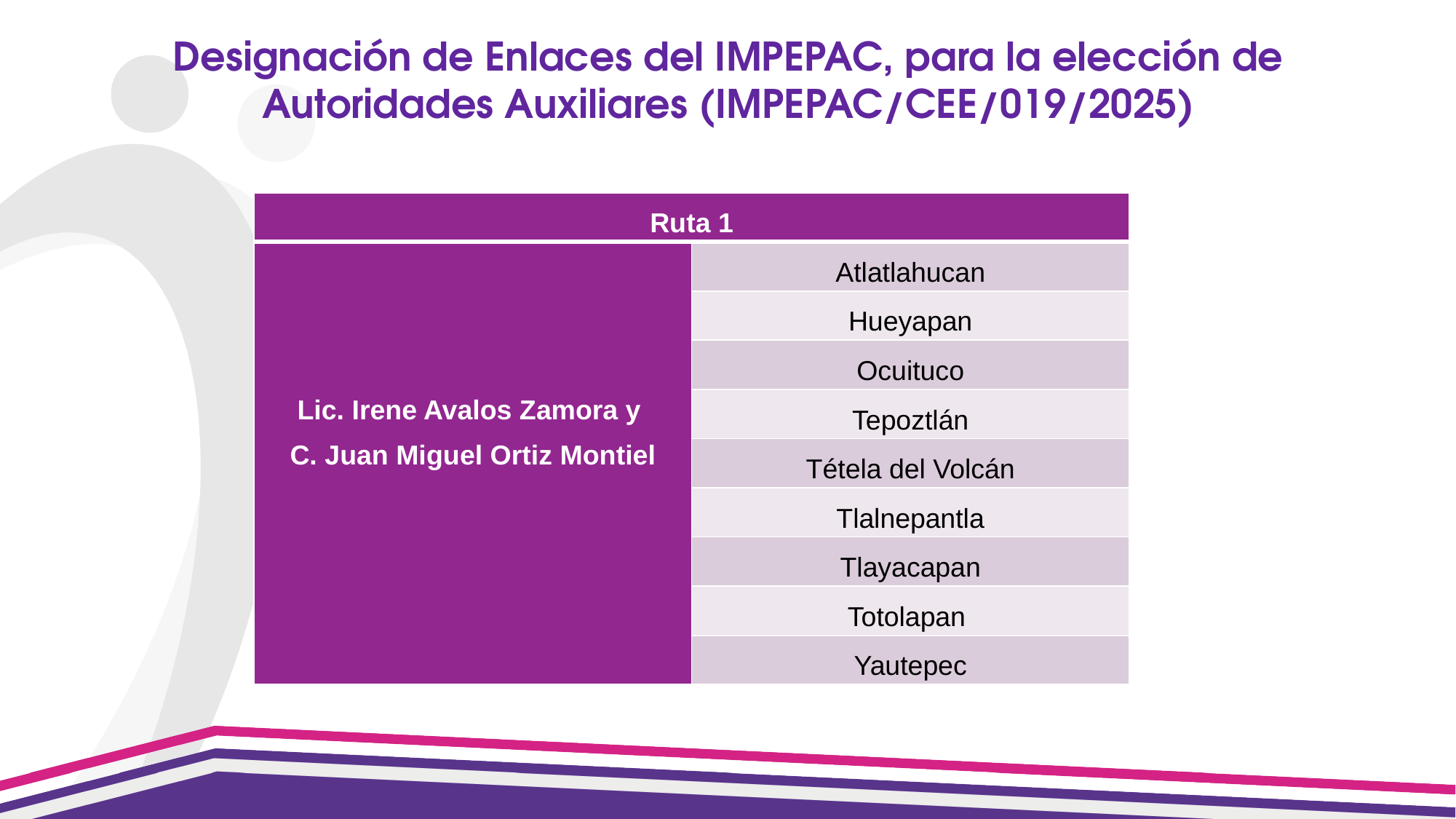

Designación de Enlaces del IMPEPAC, para la elección de Autoridades Auxiliares (IMPEPAC/CEE/019/2025)
| Ruta 1 |  |
| --- | --- |
| Lic. Irene Avalos Zamora y C. Juan Miguel Ortiz Montiel | Atlatlahucan |
|  | Hueyapan |
|  | Ocuituco |
|  | Tepoztlán |
|  | Tétela del Volcán |
|  | Tlalnepantla |
|  | Tlayacapan |
|  | Totolapan |
|  | Yautepec |